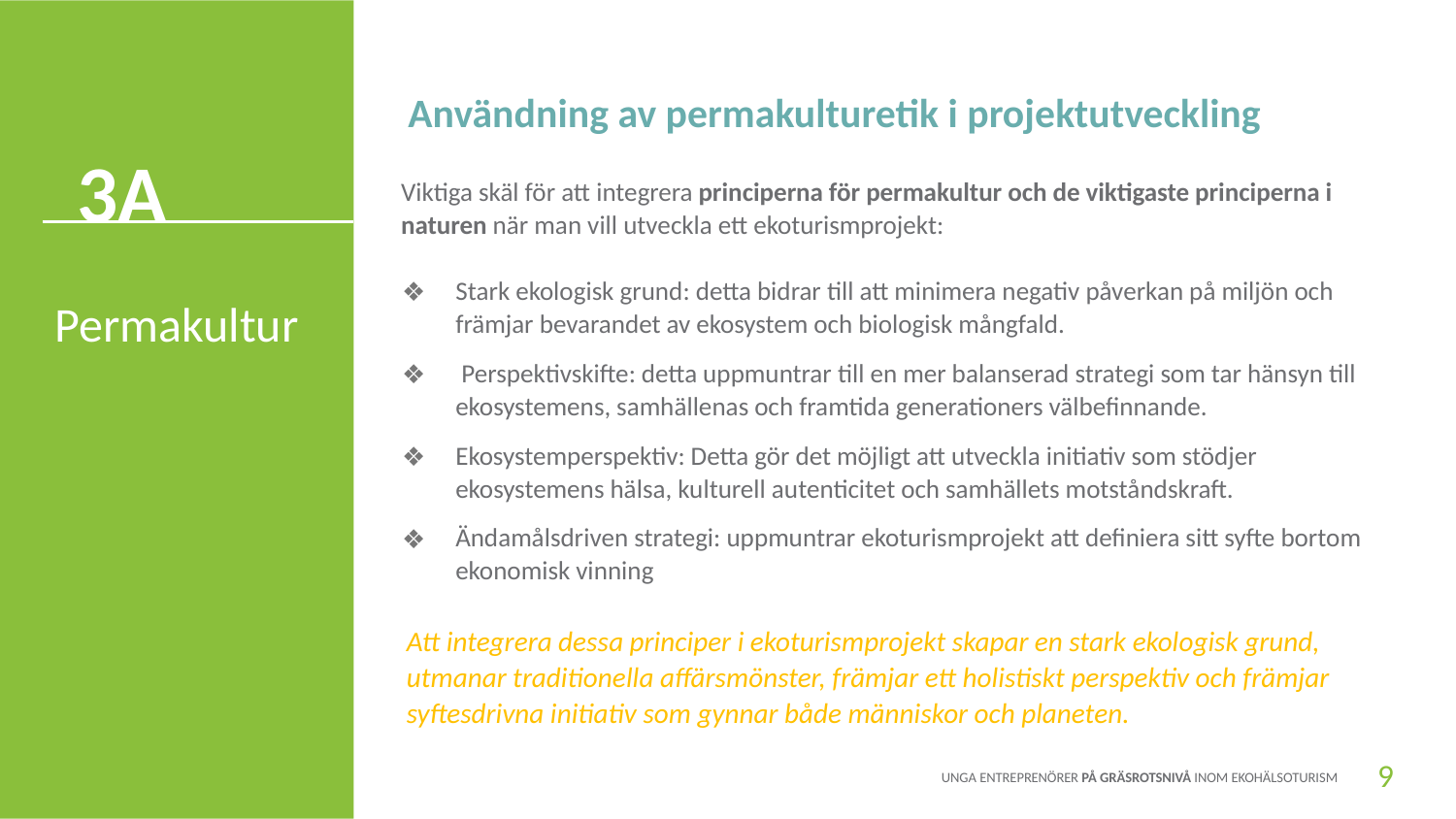

Användning av permakulturetik i projektutveckling

3A
Viktiga skäl för att integrera principerna för permakultur och de viktigaste principerna i naturen när man vill utveckla ett ekoturismprojekt:

Stark ekologisk grund: detta bidrar till att minimera negativ påverkan på miljön och främjar bevarandet av ekosystem och biologisk mångfald.
 Perspektivskifte: detta uppmuntrar till en mer balanserad strategi som tar hänsyn till ekosystemens, samhällenas och framtida generationers välbefinnande.
Ekosystemperspektiv: Detta gör det möjligt att utveckla initiativ som stödjer ekosystemens hälsa, kulturell autenticitet och samhällets motståndskraft.
Ändamålsdriven strategi: uppmuntrar ekoturismprojekt att definiera sitt syfte bortom ekonomisk vinning
Permakultur

Att integrera dessa principer i ekoturismprojekt skapar en stark ekologisk grund, utmanar traditionella affärsmönster, främjar ett holistiskt perspektiv och främjar syftesdrivna initiativ som gynnar både människor och planeten.
9